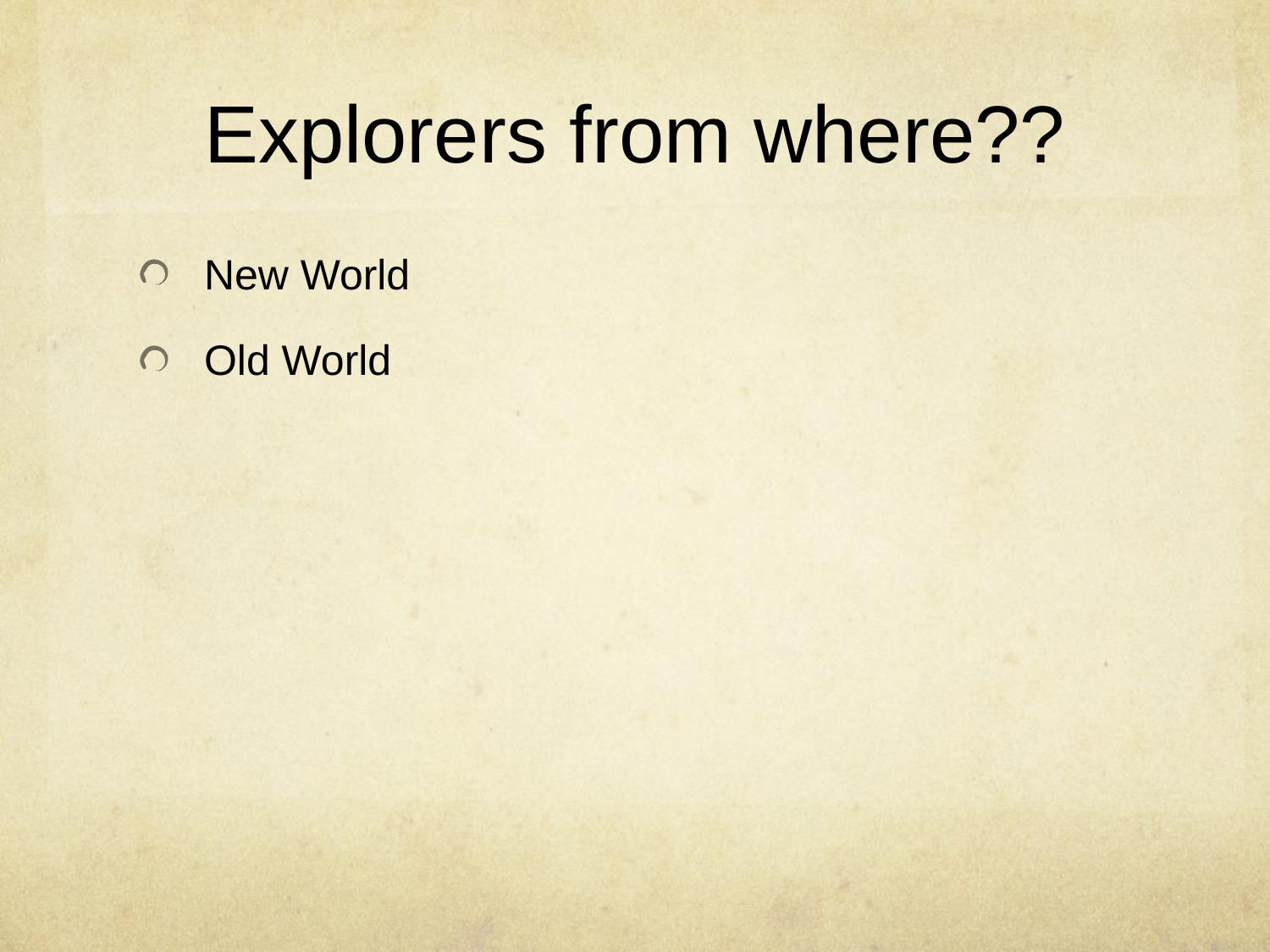

# Explorers from where??
New World
Old World